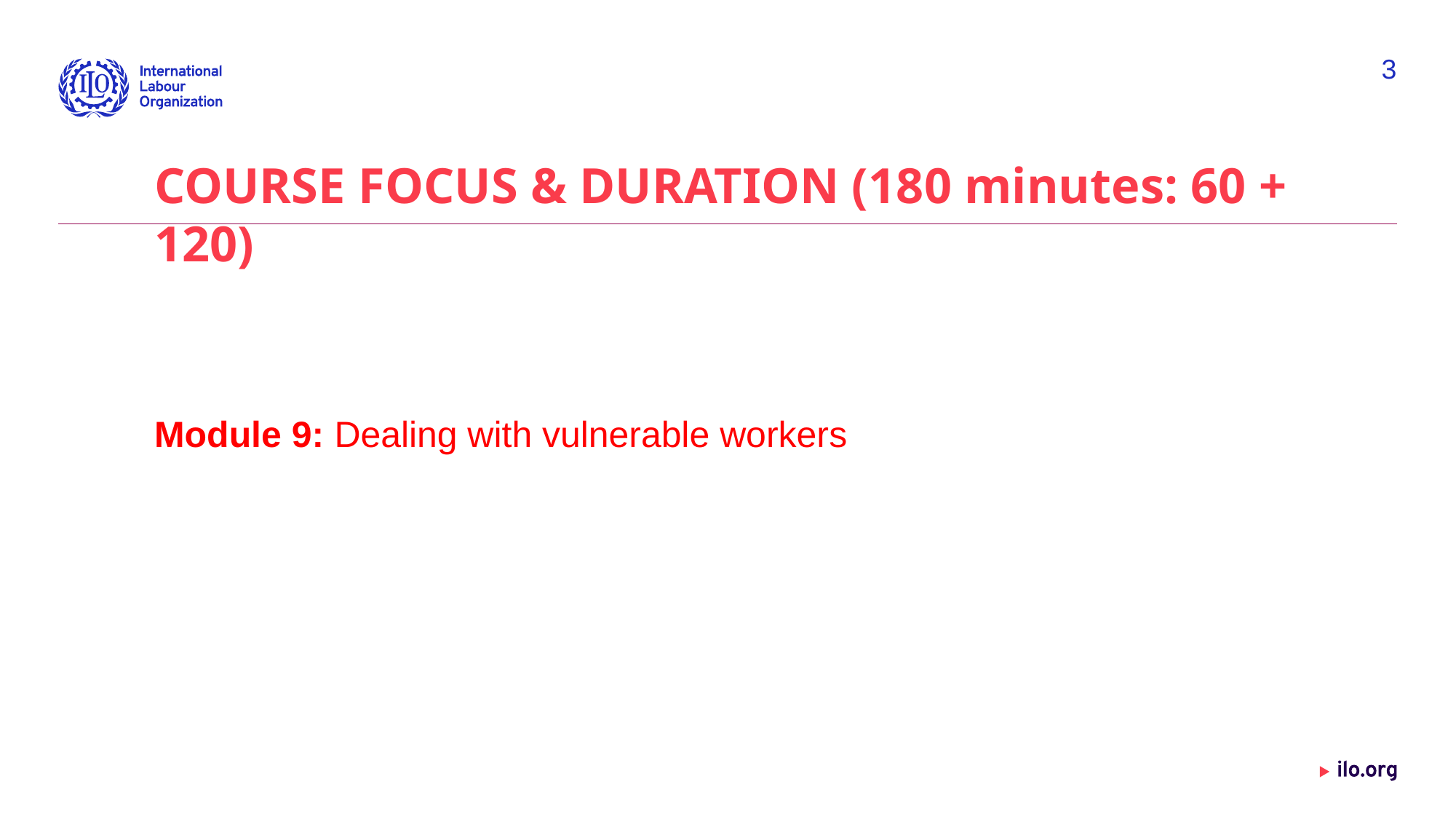

3
COURSE FOCUS & DURATION (180 minutes: 60 + 120)

Module 9: Dealing with vulnerable workers

Date: Monday / 01 / October / 2019